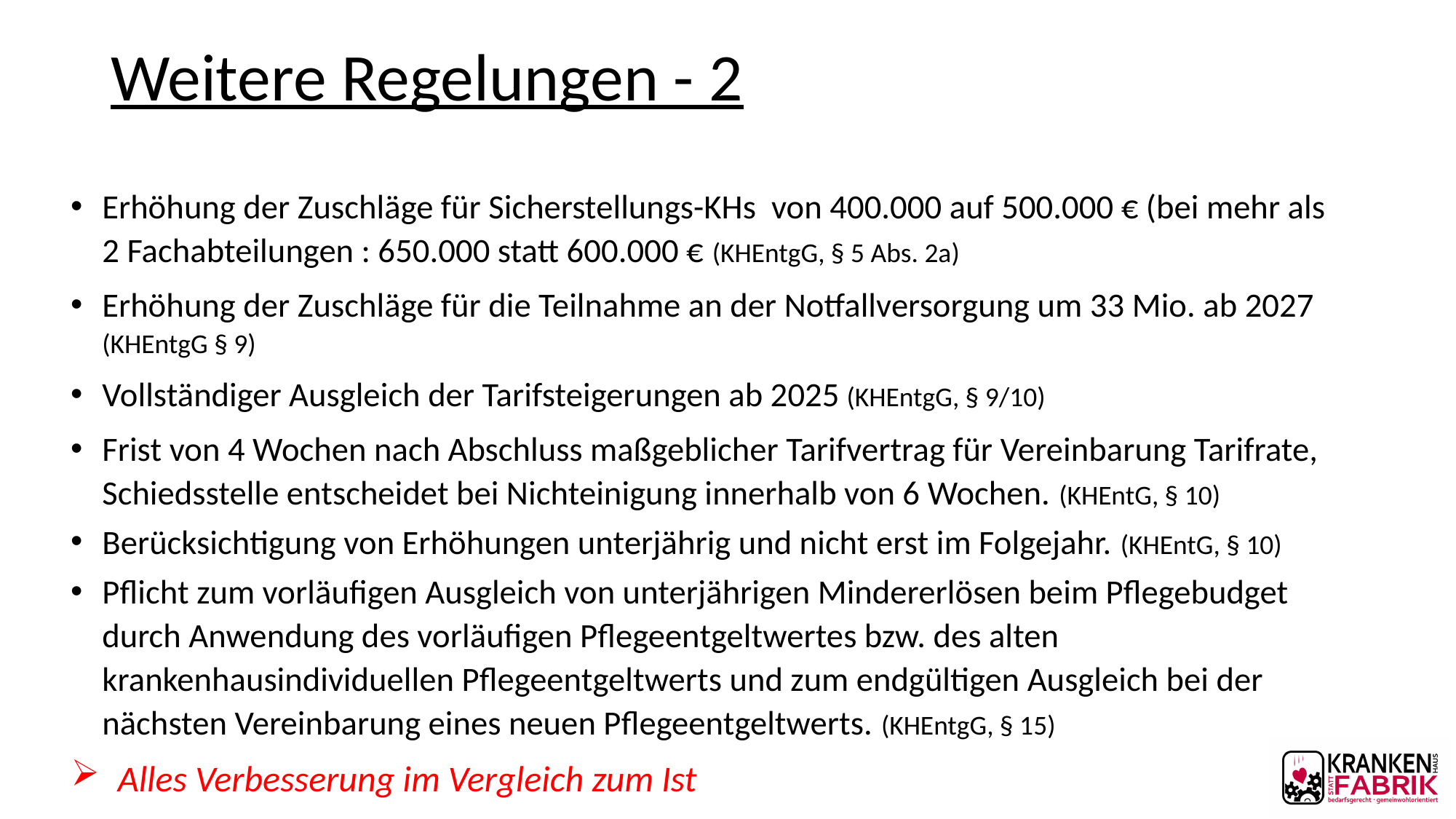

# Weitere Regelungen - 2
Erhöhung der Zuschläge für Sicherstellungs-KHs  von 400.000 auf 500.000 € (bei mehr als 2 Fachabteilungen : 650.000 statt 600.000 € (KHEntgG, § 5 Abs. 2a)
Erhöhung der Zuschläge für die Teilnahme an der Notfallversorgung um 33 Mio. ab 2027  (KHEntgG § 9)
Vollständiger Ausgleich der Tarifsteigerungen ab 2025 (KHEntgG, § 9/10)
Frist von 4 Wochen nach Abschluss maßgeblicher Tarifvertrag für Vereinbarung Tarifrate, Schiedsstelle entscheidet bei Nichteinigung innerhalb von 6 Wochen. (KHEntG, § 10)
Berücksichtigung von Erhöhungen unterjährig und nicht erst im Folgejahr. (KHEntG, § 10)
Pflicht zum vorläufigen Ausgleich von unterjährigen Mindererlösen beim Pflegebudget durch Anwendung des vorläufigen Pflegeentgeltwertes bzw. des alten krankenhausindividuellen Pflegeentgeltwerts und zum endgültigen Ausgleich bei der nächsten Vereinbarung eines neuen Pflegeentgeltwerts. (KHEntgG, § 15)
Alles Verbesserung im Vergleich zum Ist